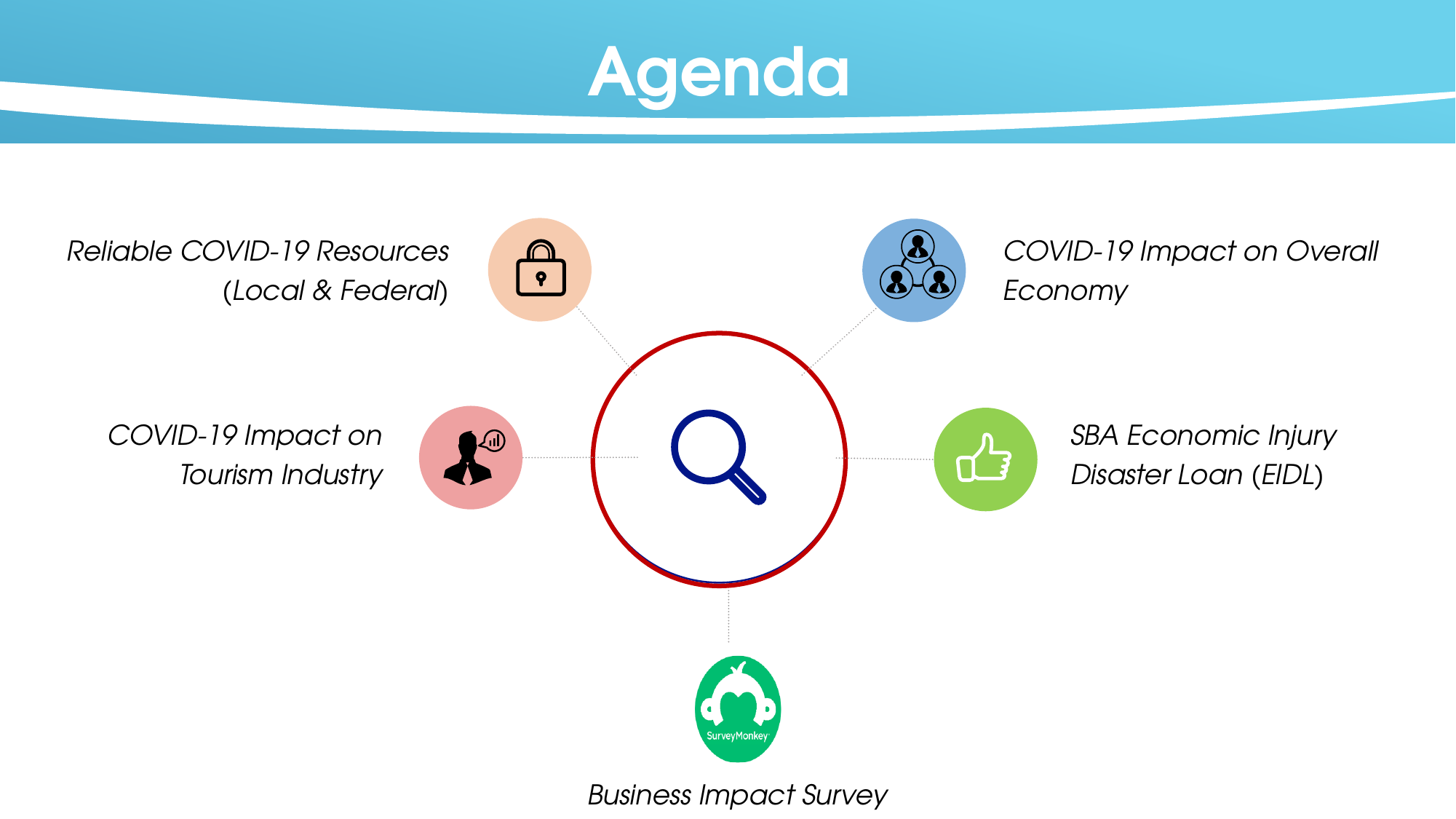

Agenda

Reliable COVID-19 Resources (Local & Federal)
COVID-19 Impact on Overall Economy

SBA Economic Injury Disaster Loan (EIDL)
COVID-19 Impact on Tourism Industry

2
Business Impact Survey